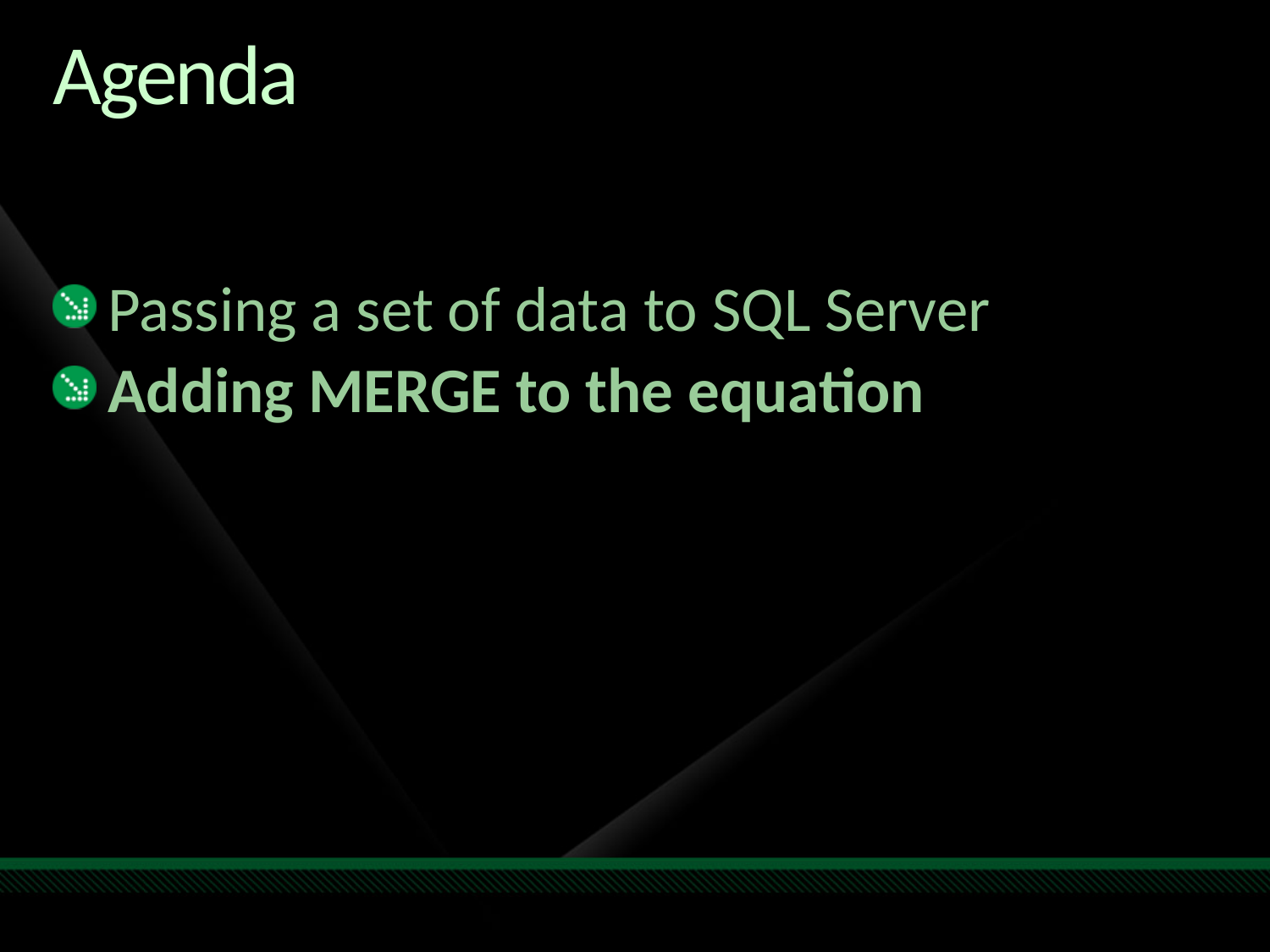

# Agenda

Passing a set of data to SQL Server
Adding MERGE to the equation